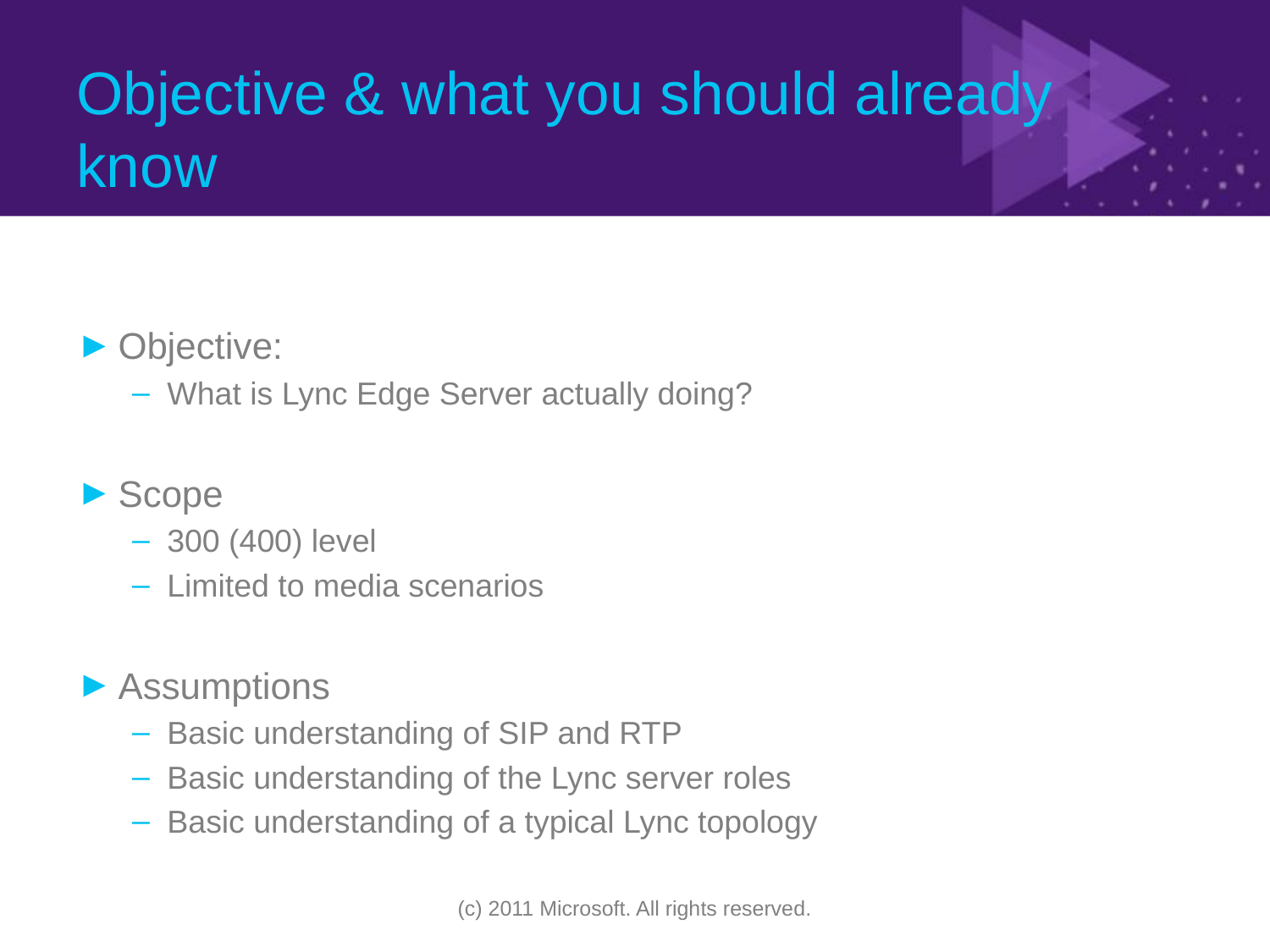

# Objective & what you should already know
Objective:
What is Lync Edge Server actually doing?

Scope
300 (400) level
Limited to media scenarios

Assumptions
Basic understanding of SIP and RTP
Basic understanding of the Lync server roles
Basic understanding of a typical Lync topology

(c) 2011 Microsoft. All rights reserved.